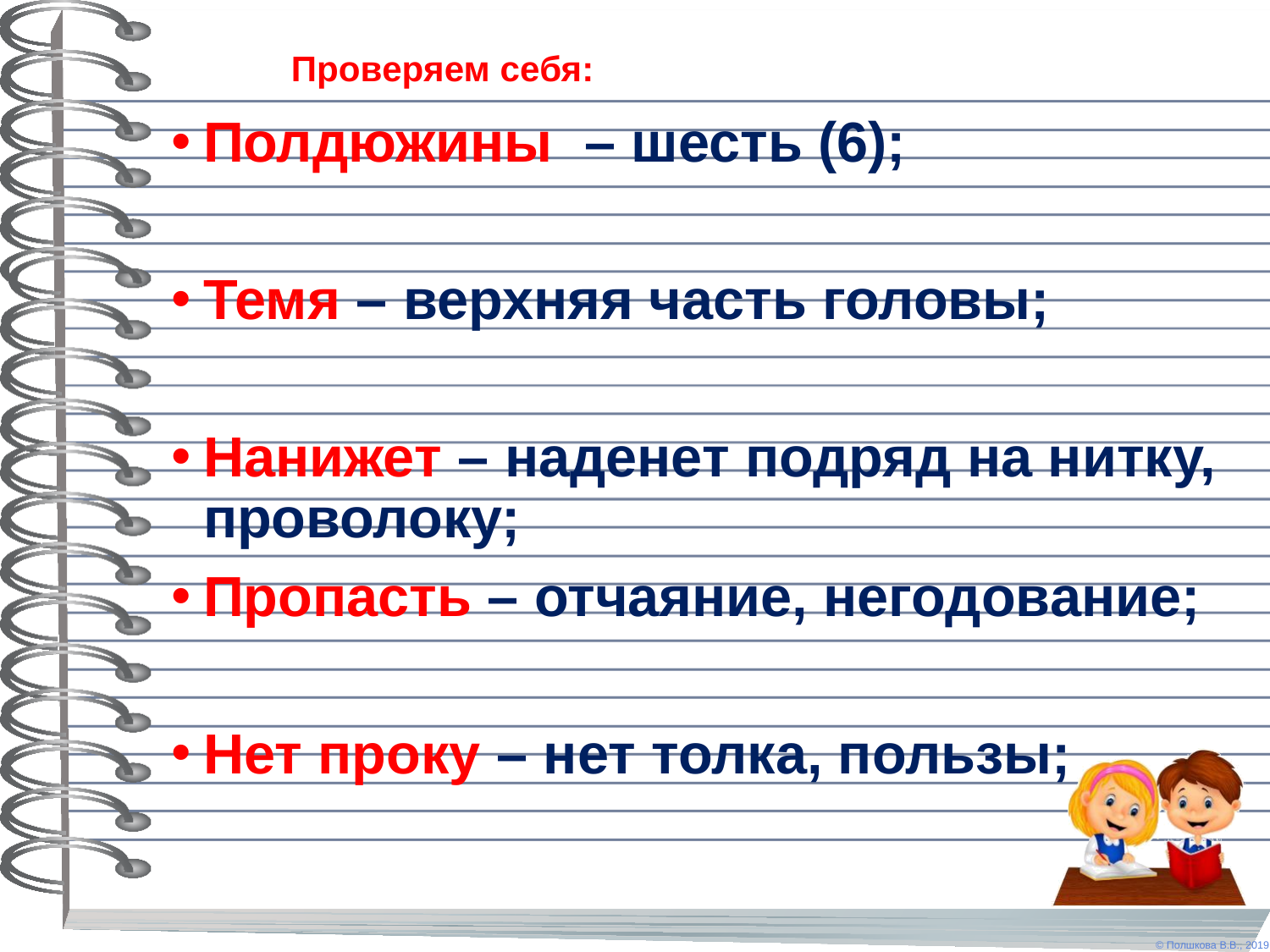

# Проверяем себя:
Полдюжины  – шесть (6);

Темя – верхняя часть головы;

Нанижет – наденет подряд на нитку, проволоку;
Пропасть – отчаяние, негодование;

Нет проку – нет толка, пользы;